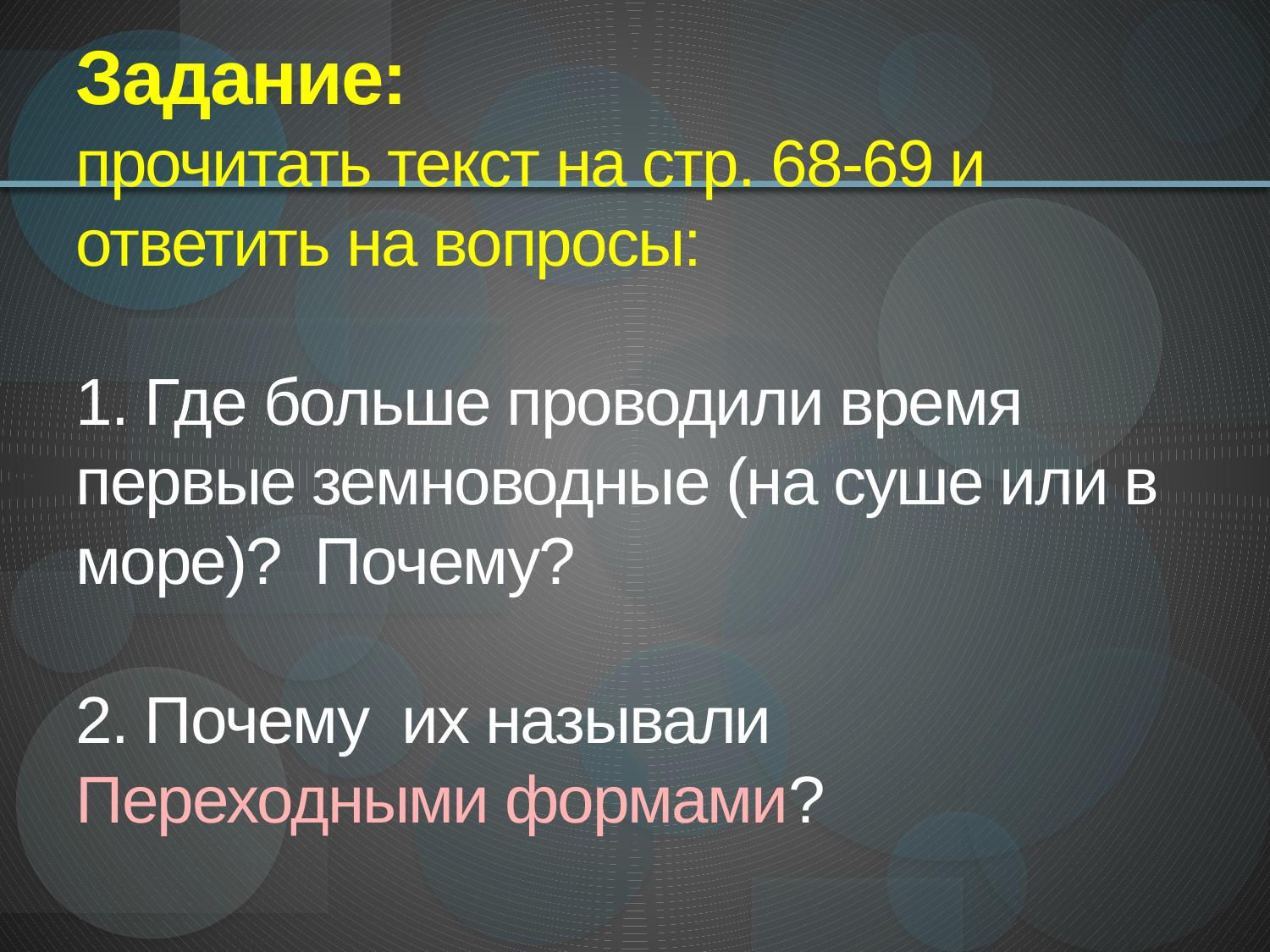

# Задание: прочитать текст на стр. 68-69 и ответить на вопросы: 1. Где больше проводили время первые земноводные (на суше или в море)?  Почему? 2. Почему  их называли Переходными формами?